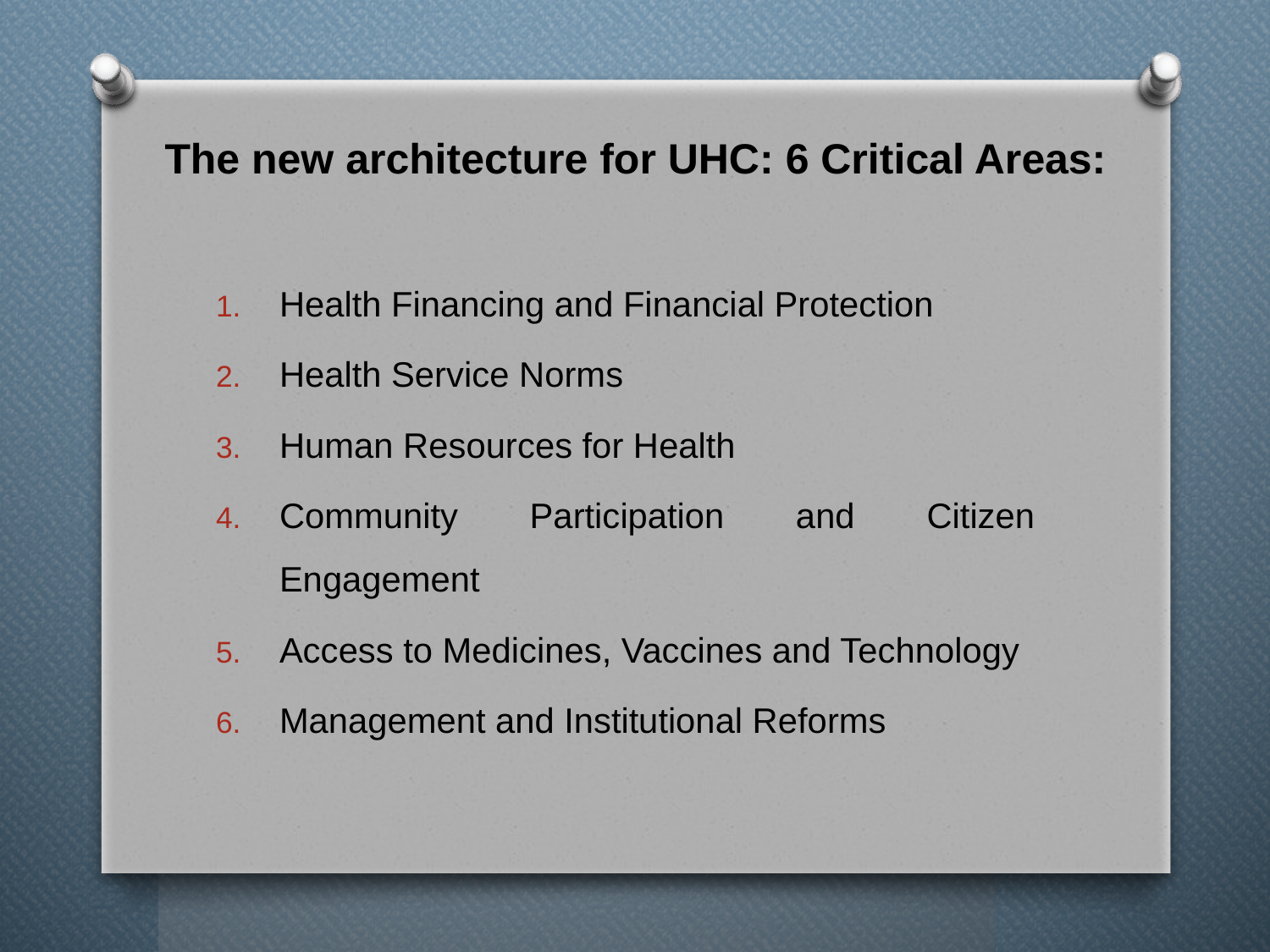

# The new architecture for UHC: 6 Critical Areas:
Health Financing and Financial Protection
Health Service Norms
Human Resources for Health
Community Participation and Citizen Engagement
Access to Medicines, Vaccines and Technology
Management and Institutional Reforms